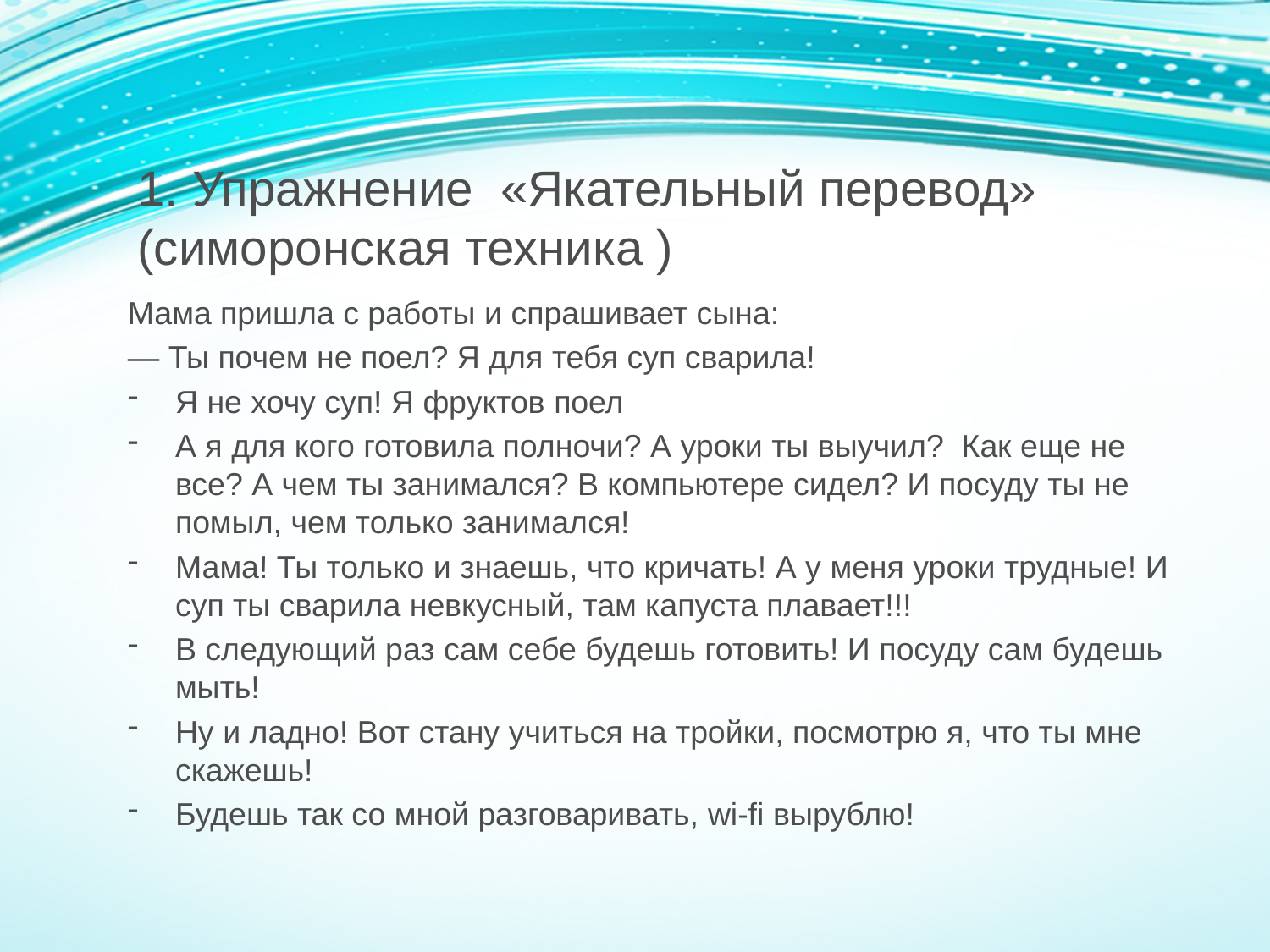

# 1. Упражнение  «Якательный перевод» (симоронская техника )
Мама пришла с работы и спрашивает сына:
— Ты почем не поел? Я для тебя суп сварила!
Я не хочу суп! Я фруктов поел
А я для кого готовила полночи? А уроки ты выучил?  Как еще не все? А чем ты занимался? В компьютере сидел? И посуду ты не помыл, чем только занимался!
Мама! Ты только и знаешь, что кричать! А у меня уроки трудные! И суп ты сварила невкусный, там капуста плавает!!!
В следующий раз сам себе будешь готовить! И посуду сам будешь мыть!
Ну и ладно! Вот стану учиться на тройки, посмотрю я, что ты мне скажешь!
Будешь так со мной разговаривать, wi-fi вырублю!